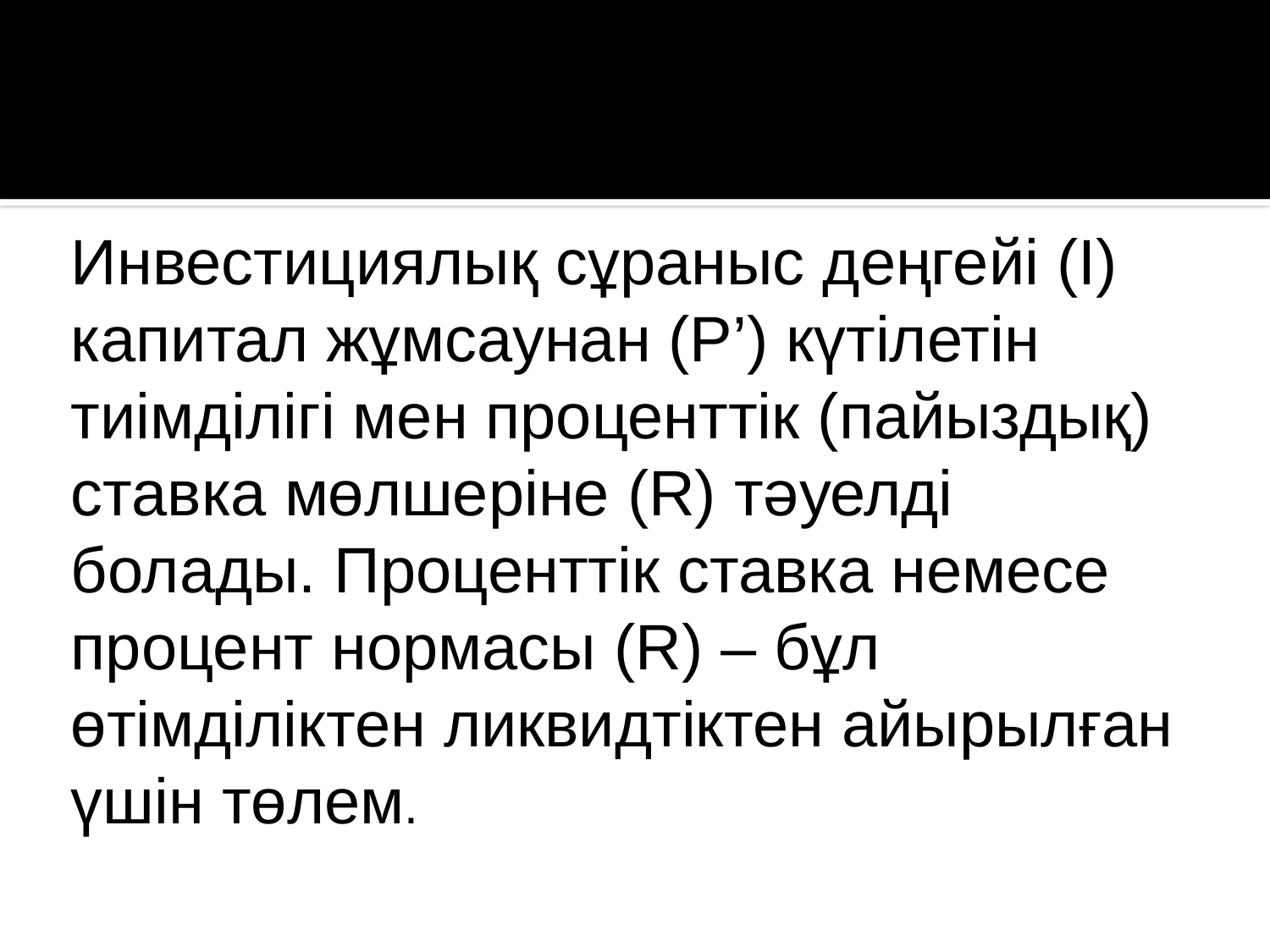

Инвестициялық сұраныс деңгейі (I)  капитал жұмсаунан (P’) күтілетін тиімділігі мен проценттік (пайыздық) ставка мөлшеріне (R) тәуелді болады. Проценттік ставка немесе процент нормасы (R) – бұл өтімділіктен ликвидтіктен айырылған  үшін төлем.